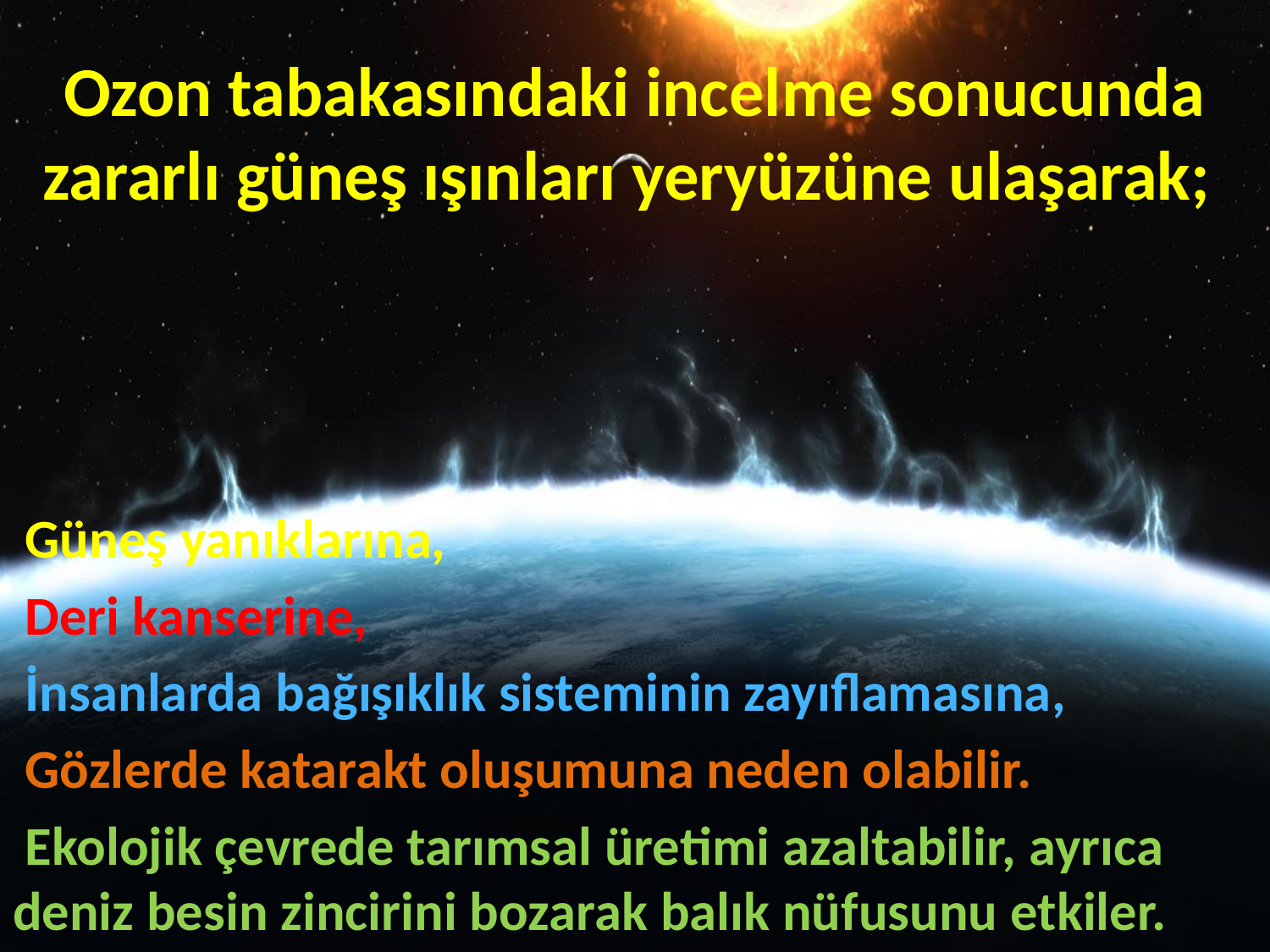

# Ozon tabakasındaki incelme sonucunda zararlı güneş ışınları yeryüzüne ulaşarak;
 Güneş yanıklarına,
 Deri kanserine,
 İnsanlarda bağışıklık sisteminin zayıflamasına,
 Gözlerde katarakt oluşumuna neden olabilir.
 Ekolojik çevrede tarımsal üretimi azaltabilir, ayrıca deniz besin zincirini bozarak balık nüfusunu etkiler.